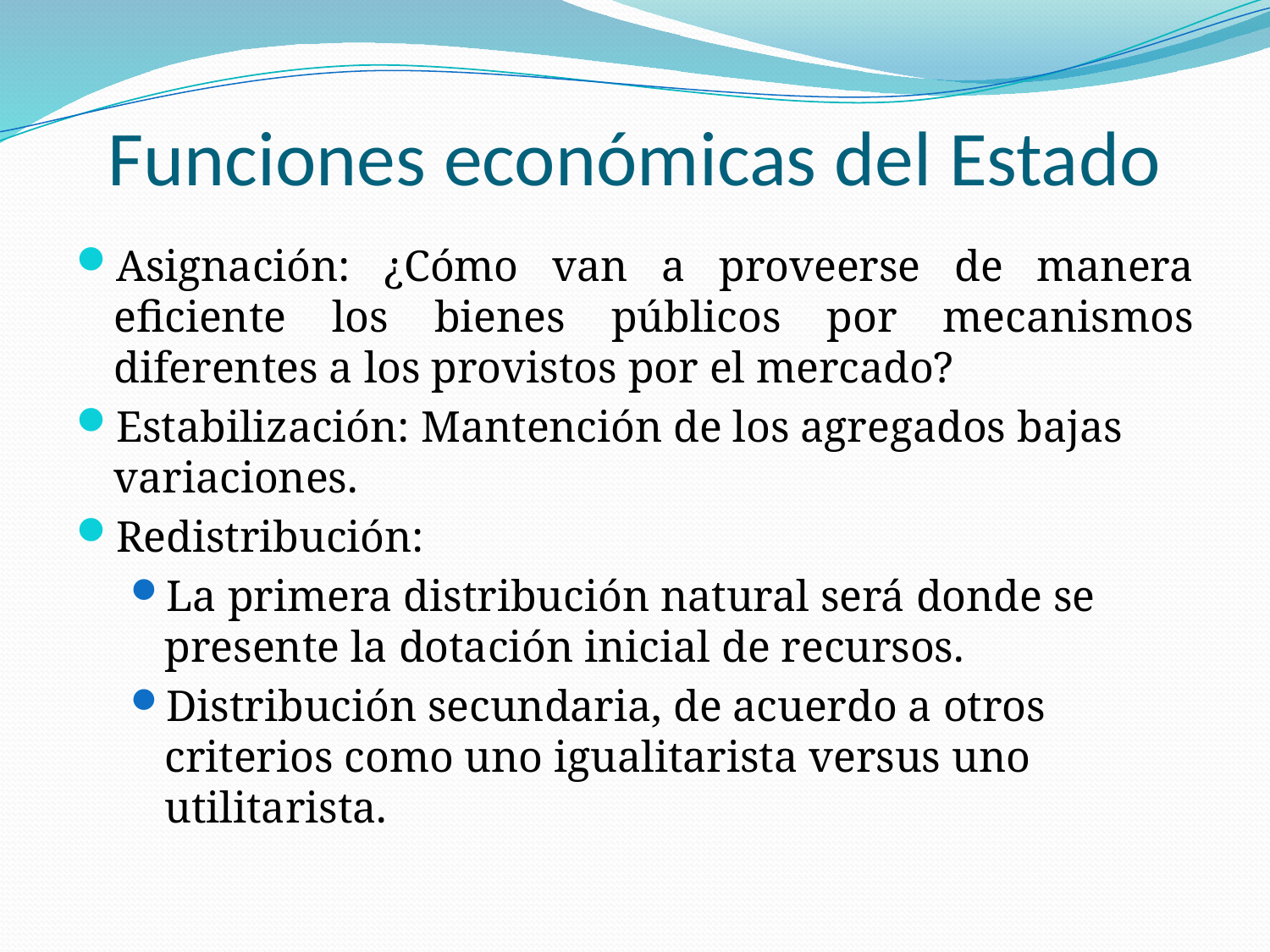

# Funciones económicas del Estado
Asignación: ¿Cómo van a proveerse de manera eficiente los bienes públicos por mecanismos diferentes a los provistos por el mercado?
Estabilización: Mantención de los agregados bajas variaciones.
Redistribución:
La primera distribución natural será donde se presente la dotación inicial de recursos.
Distribución secundaria, de acuerdo a otros criterios como uno igualitarista versus uno utilitarista.